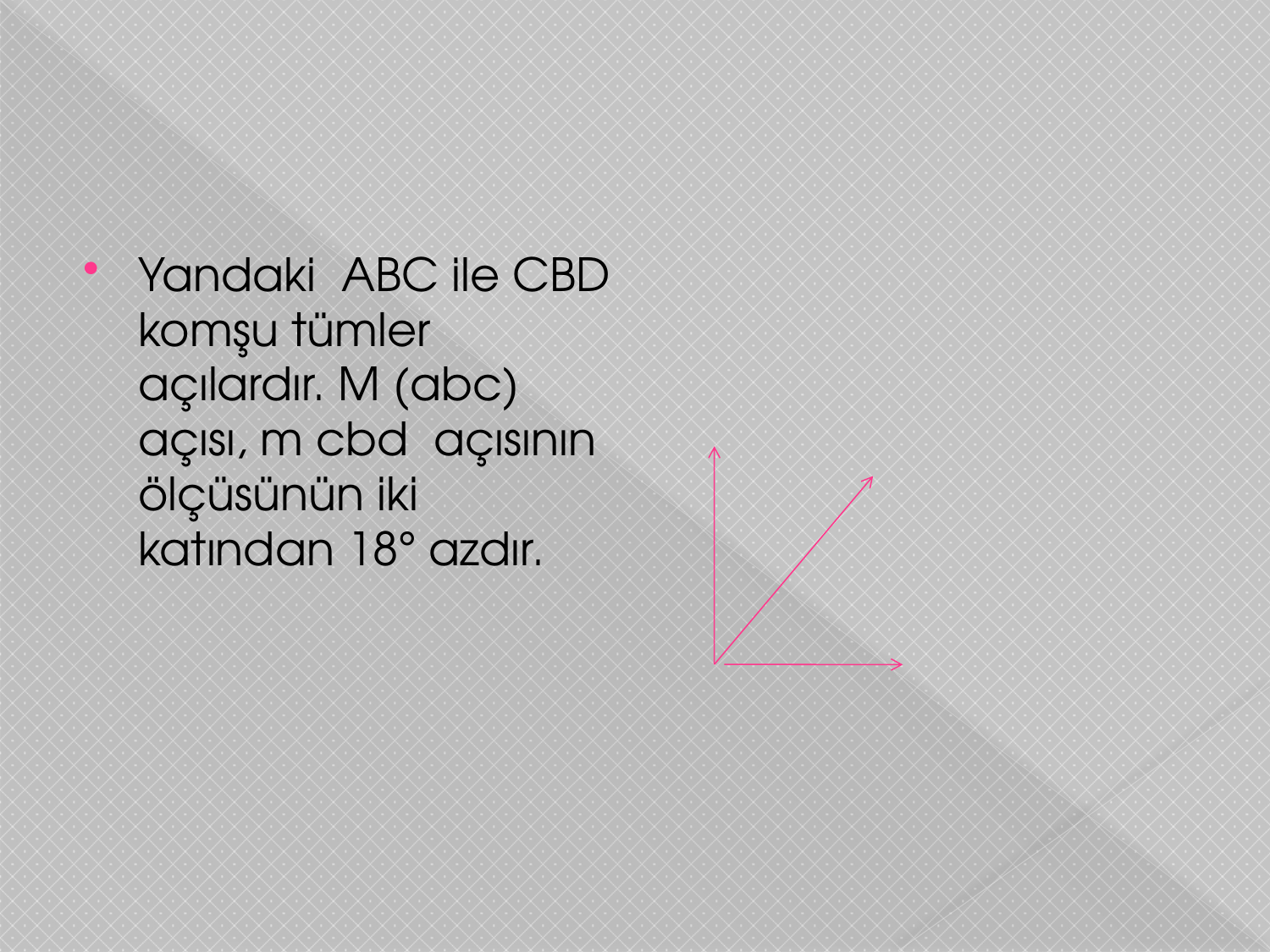

#
Yandaki  ABC ile CBD komşu tümler açılardır. M (abc) açısı, m cbd  açısının ölçüsünün iki katından 18° azdır.